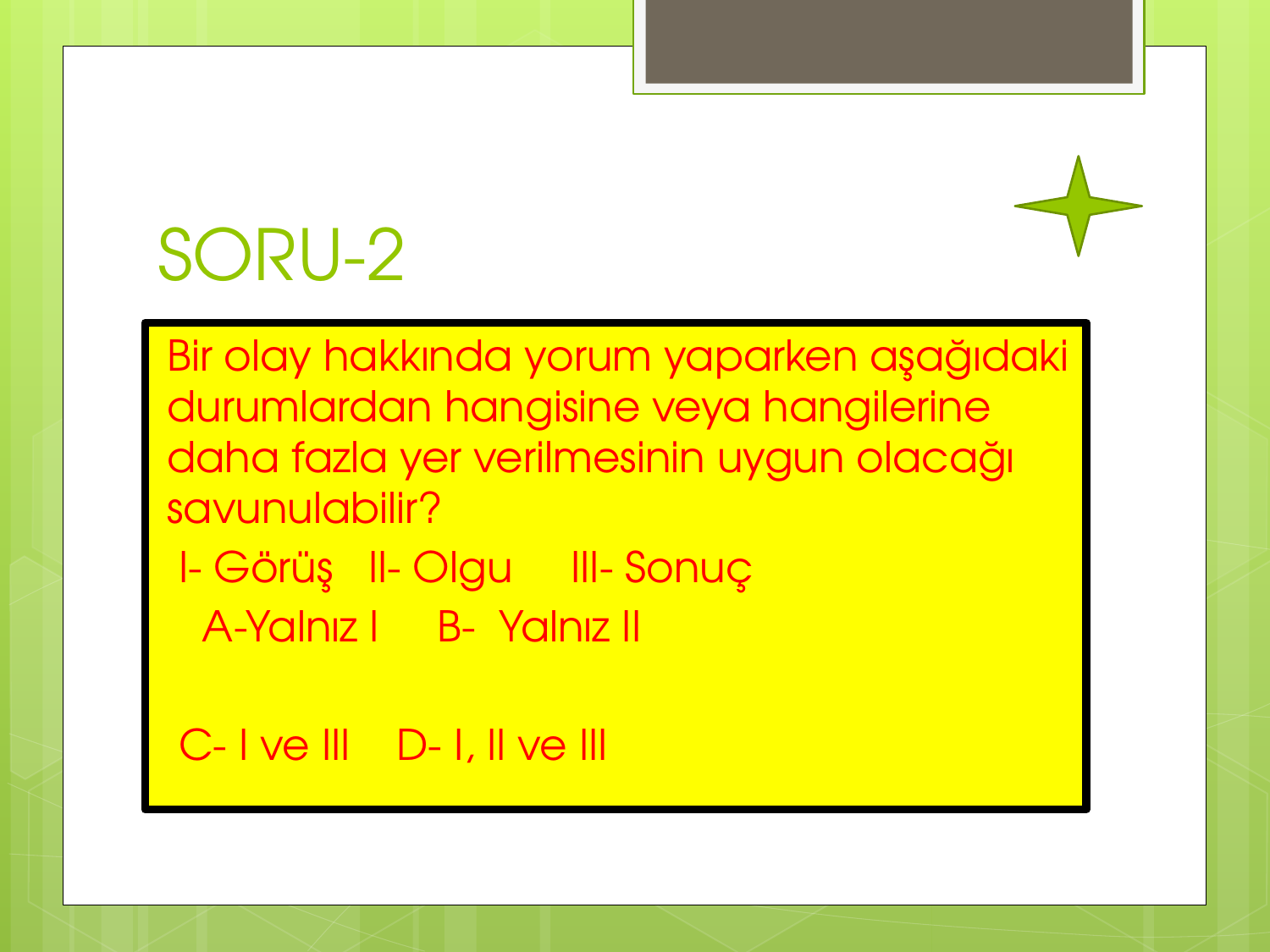

# SORU-2

Bir olay hakkında yorum yaparken aşağıdaki durumlardan hangisine veya hangilerine daha fazla yer verilmesinin uygun olacağı savunulabilir?
 I- Görüş   II- Olgu     III- Sonuç
   A-Yalnız I     B-  Yalnız II

 C- I ve III    D- I, II ve III